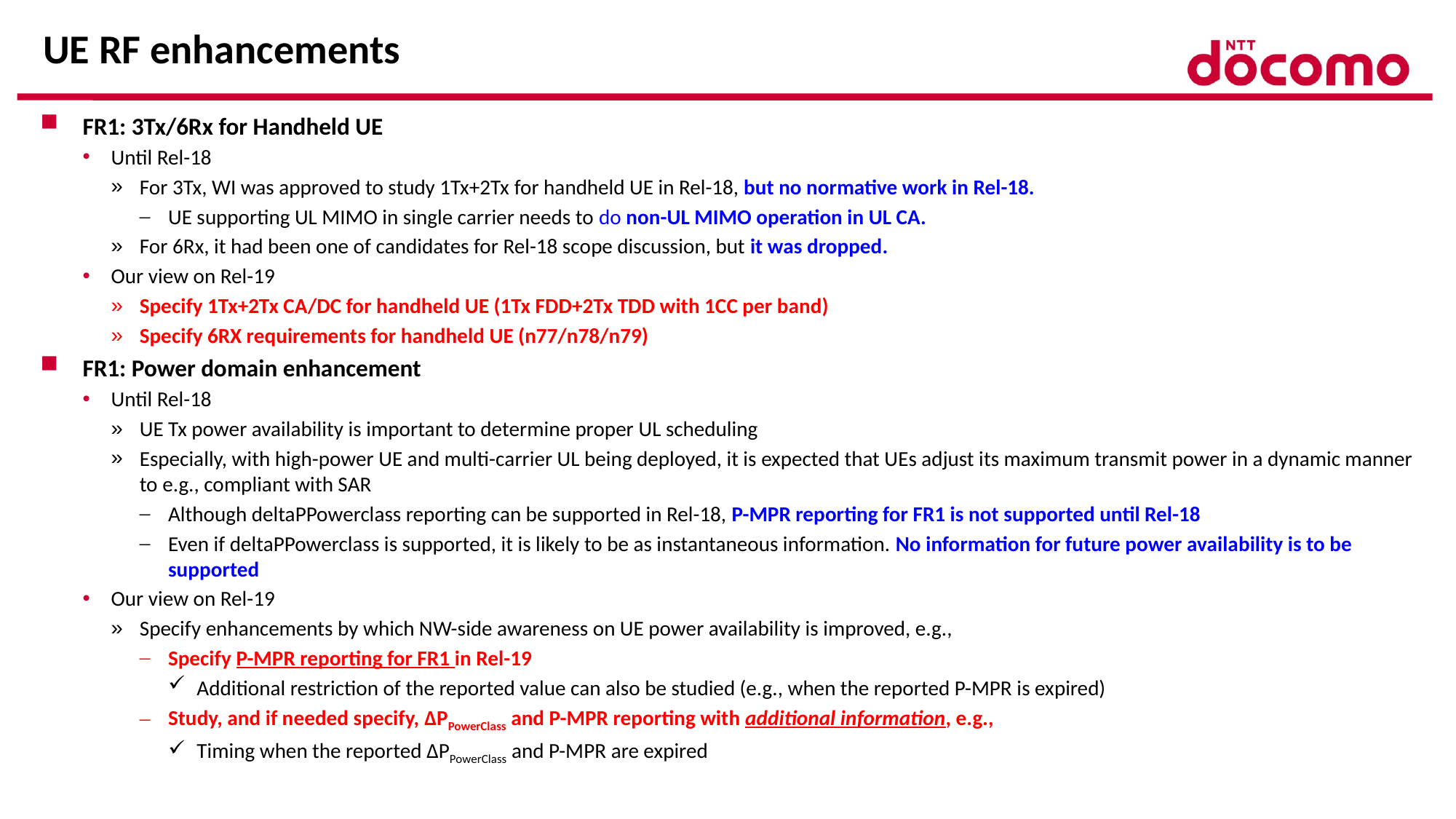

# UE RF enhancements
FR1: 3Tx/6Rx for Handheld UE
Until Rel-18
For 3Tx, WI was approved to study 1Tx+2Tx for handheld UE in Rel-18, but no normative work in Rel-18.
UE supporting UL MIMO in single carrier needs to do non-UL MIMO operation in UL CA.
For 6Rx, it had been one of candidates for Rel-18 scope discussion, but it was dropped.
Our view on Rel-19
Specify 1Tx+2Tx CA/DC for handheld UE (1Tx FDD+2Tx TDD with 1CC per band)
Specify 6RX requirements for handheld UE (n77/n78/n79)
FR1: Power domain enhancement
Until Rel-18
UE Tx power availability is important to determine proper UL scheduling
Especially, with high-power UE and multi-carrier UL being deployed, it is expected that UEs adjust its maximum transmit power in a dynamic manner to e.g., compliant with SAR
Although deltaPPowerclass reporting can be supported in Rel-18, P-MPR reporting for FR1 is not supported until Rel-18
Even if deltaPPowerclass is supported, it is likely to be as instantaneous information. No information for future power availability is to be supported
Our view on Rel-19
Specify enhancements by which NW-side awareness on UE power availability is improved, e.g.,
Specify P-MPR reporting for FR1 in Rel-19
Additional restriction of the reported value can also be studied (e.g., when the reported P-MPR is expired)
Study, and if needed specify, ΔPPowerClass and P-MPR reporting with additional information, e.g.,
Timing when the reported ΔPPowerClass and P-MPR are expired